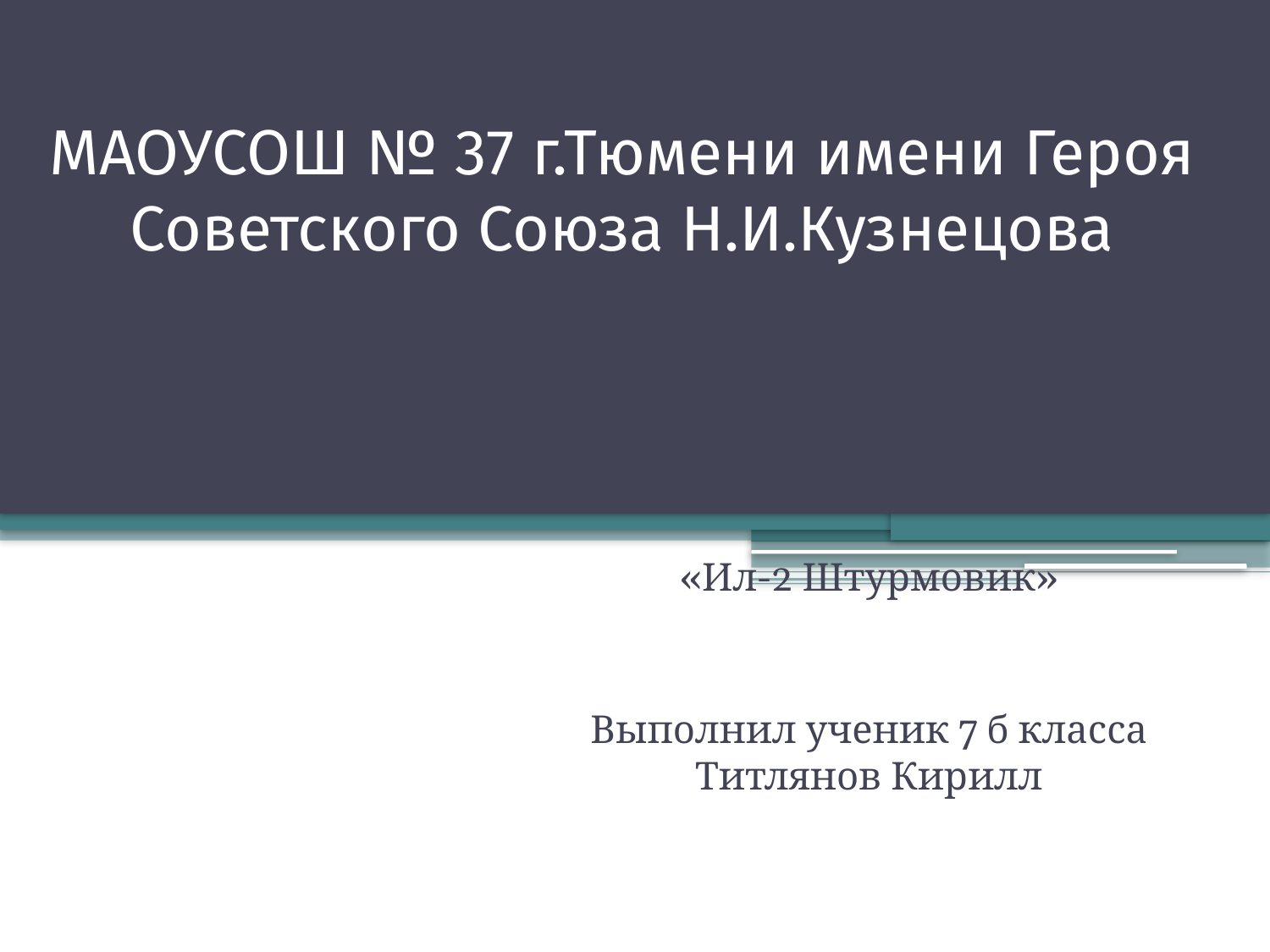

# МАОУСОШ № 37 г.Тюмени имени Героя Советского Союза Н.И.Кузнецова
«Ил-2 Штурмовик»

Выполнил ученик 7 б класса Титлянов Кирилл